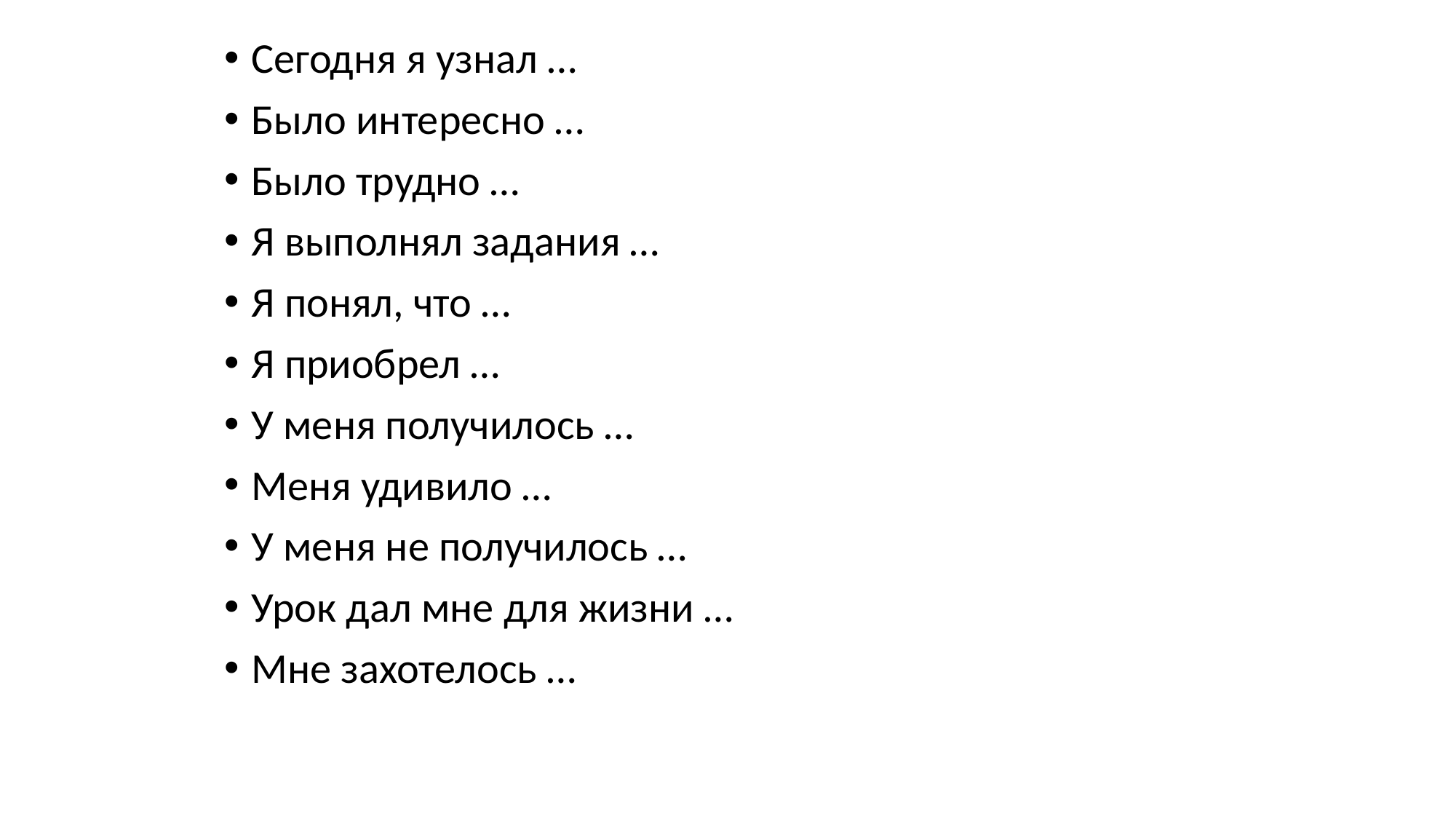

Сегодня я узнал …
Было интересно …
Было трудно …
Я выполнял задания …
Я понял, что …
Я приобрел …
У меня получилось …
Меня удивило …
У меня не получилось …
Урок дал мне для жизни …
Мне захотелось …
#